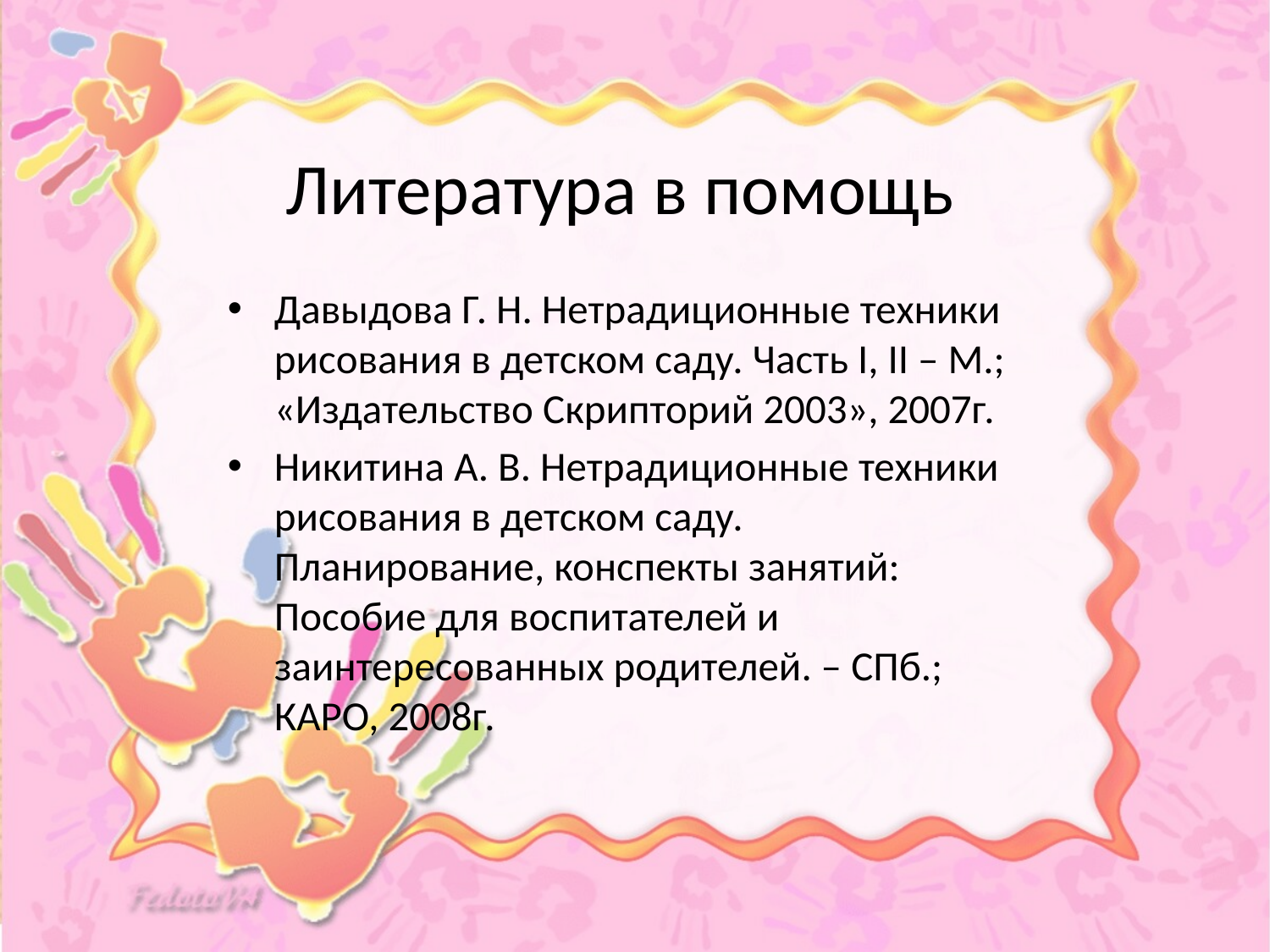

# Литература в помощь
Давыдова Г. Н. Нетрадиционные техники рисования в детском саду. Часть I, II – М.; «Издательство Скрипторий 2003», 2007г.
Никитина А. В. Нетрадиционные техники рисования в детском саду. Планирование, конспекты занятий: Пособие для воспитателей и заинтересованных родителей. – СПб.; КАРО, 2008г.